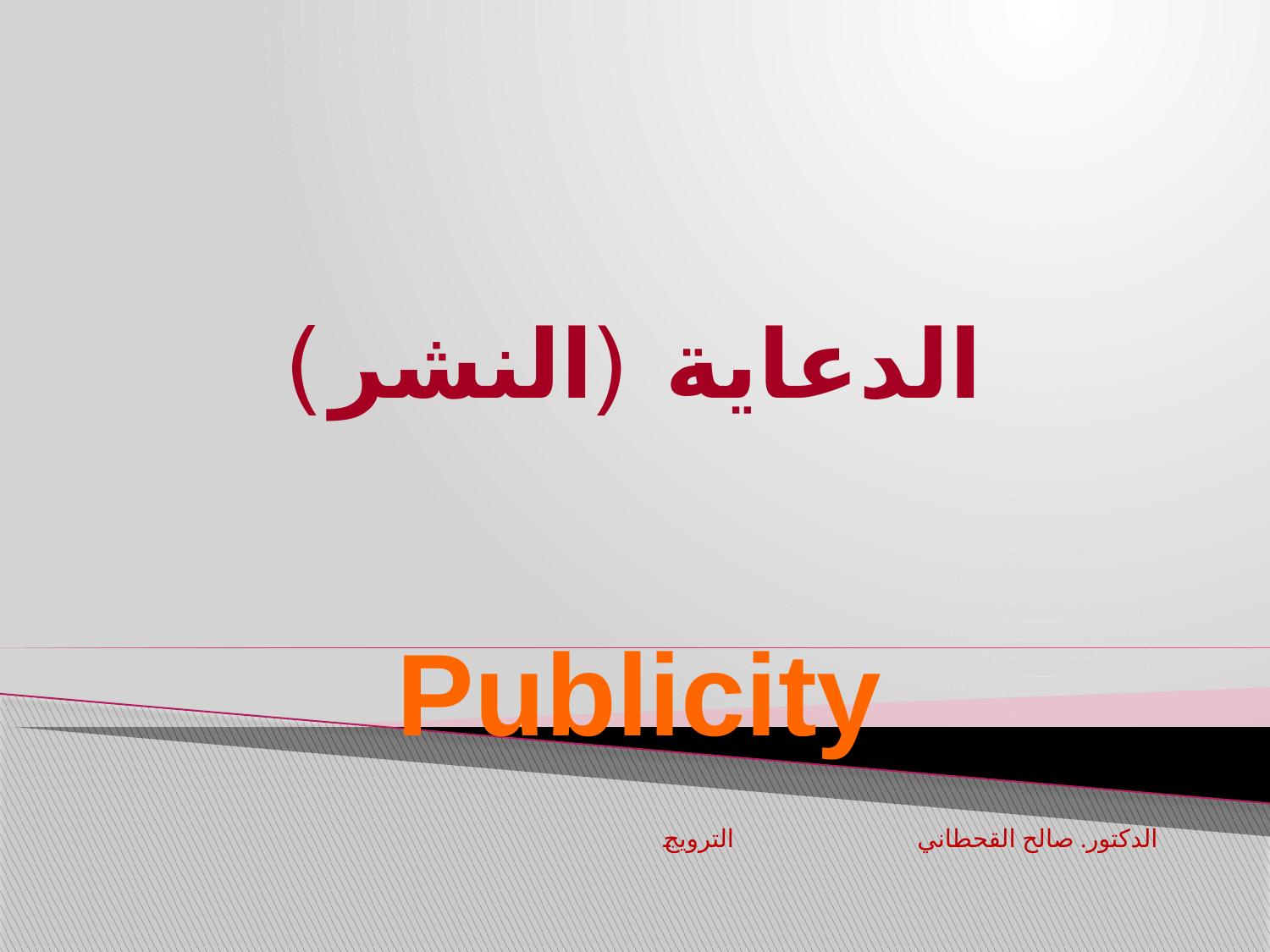

# الدعاية (النشر)
Publicity
الترويج		الدكتور. صالح القحطاني